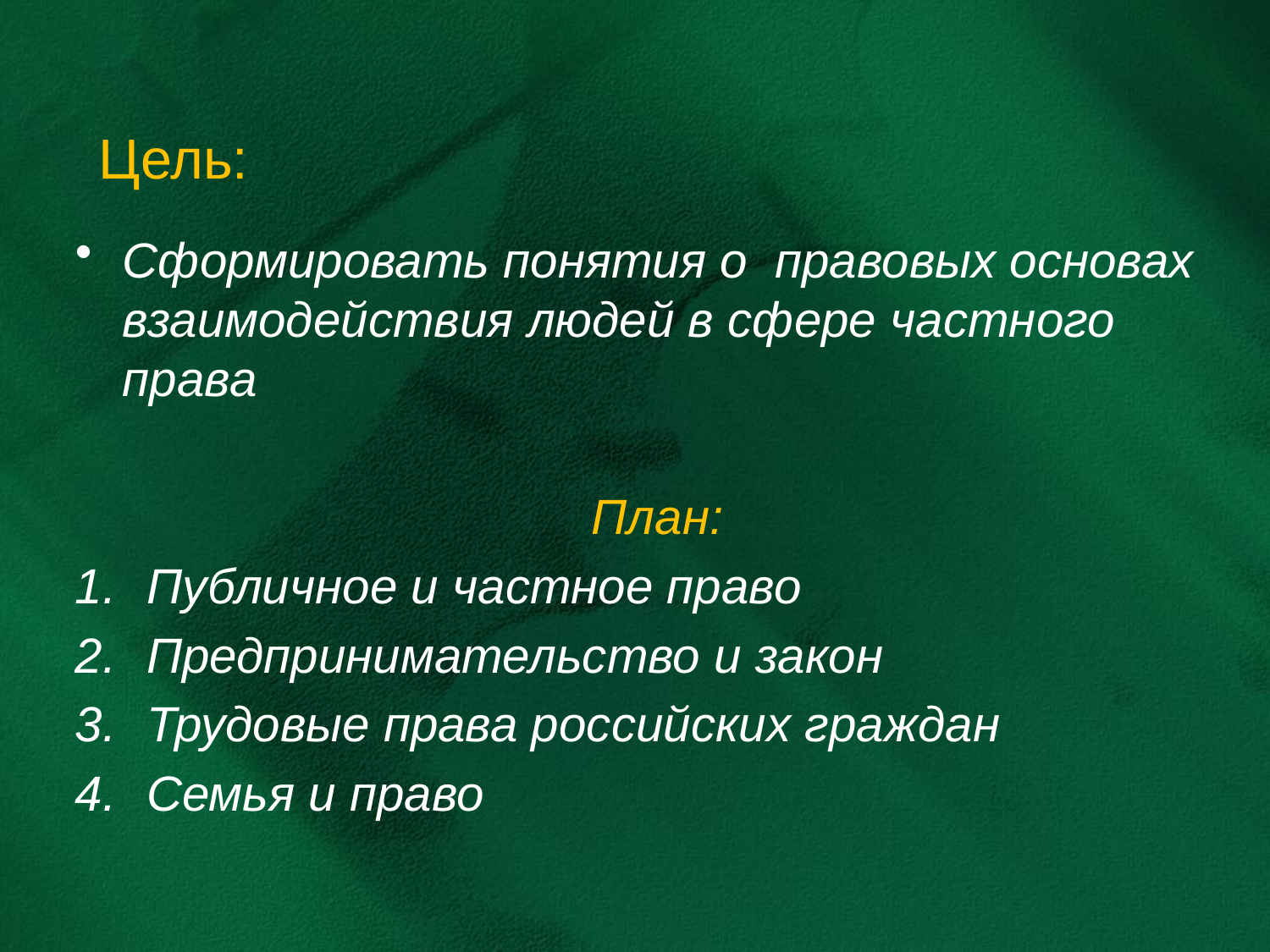

# Цель:
Сформировать понятия о  правовых основах взаимодействия людей в сфере частного права

План:
Публичное и частное право
Предпринимательство и закон
Трудовые права российских граждан
Семья и право